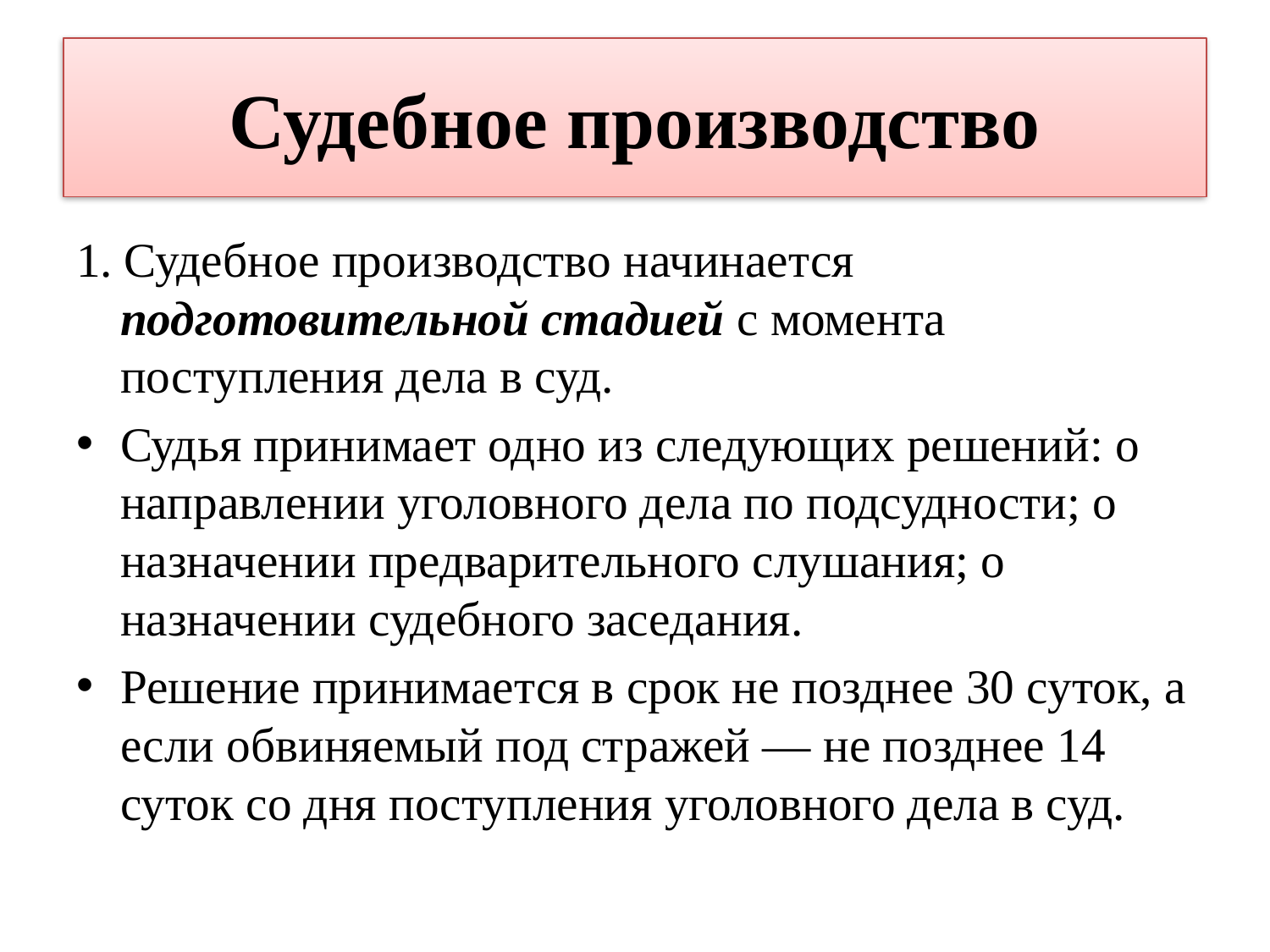

# Судебное производство
1. Судебное производство начинается подготовительной стадией с момента поступления дела в суд.
Судья принимает одно из следующих решений: о направлении уголовного дела по подсудности; о назначении предварительного слушания; о назначении судебного заседания.
Решение принимается в срок не позднее 30 суток, а если обвиняемый под стражей — не позднее 14 суток со дня поступления уголовного дела в суд.